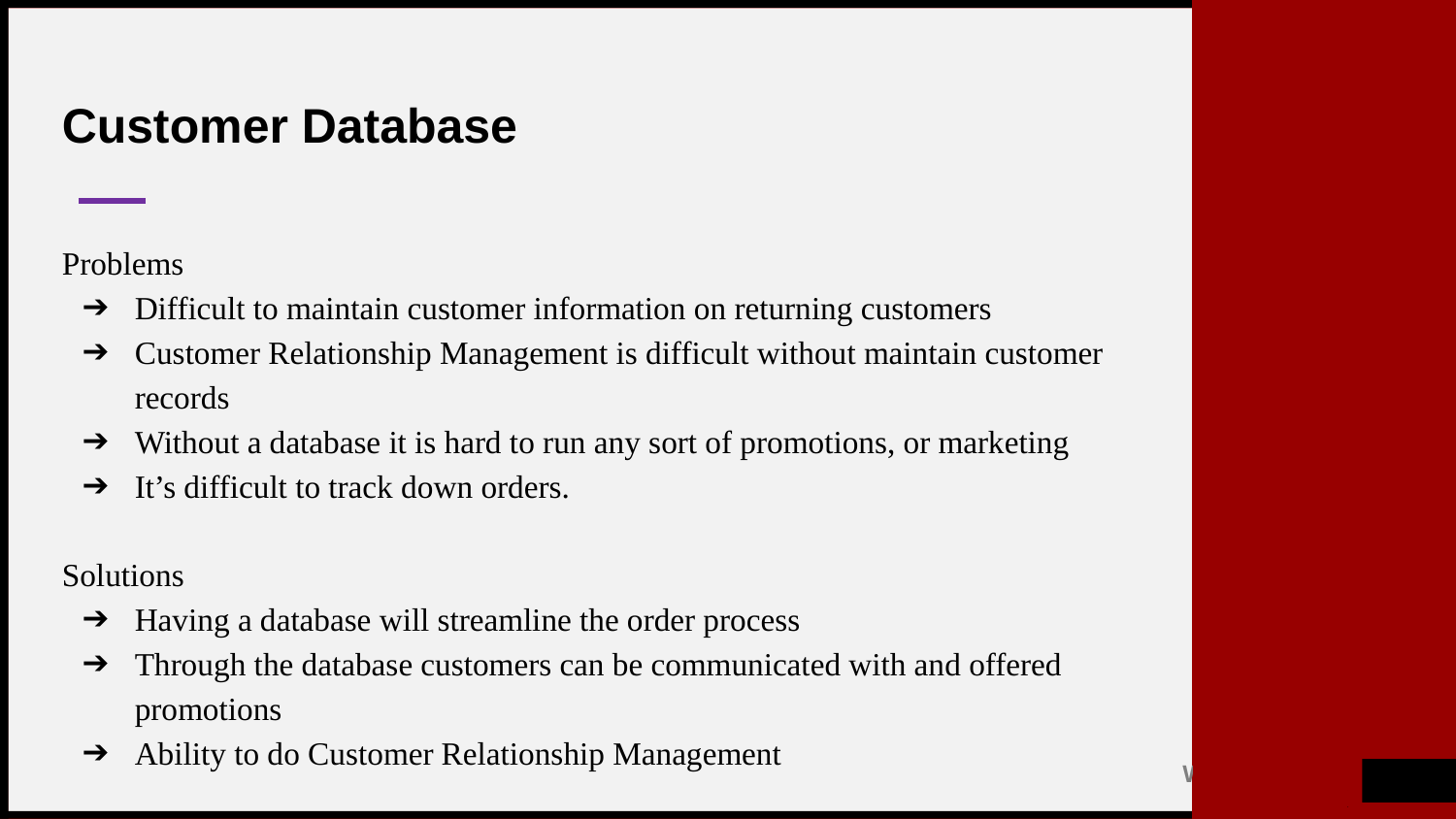

# Customer Database
Problems
Difficult to maintain customer information on returning customers
Customer Relationship Management is difficult without maintain customer records
Without a database it is hard to run any sort of promotions, or marketing
It’s difficult to track down orders.

Solutions
Having a database will streamline the order process
Through the database customers can be communicated with and offered promotions
Ability to do Customer Relationship Management